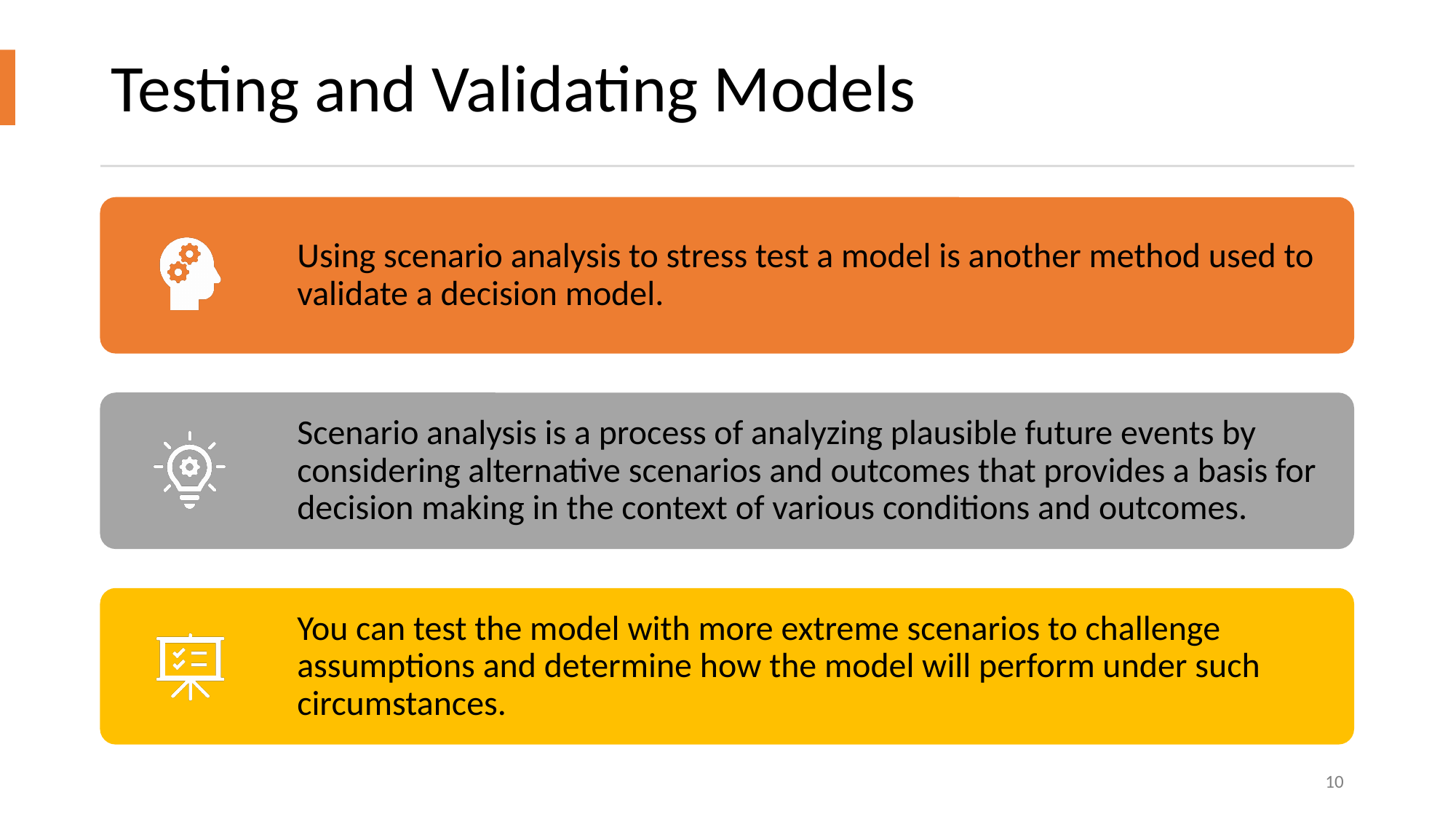

# Testing and Validating Models

Using scenario analysis to stress test a model is another method used to validate a decision model.
Scenario analysis is a process of analyzing plausible future events by considering alternative scenarios and outcomes that provides a basis for decision making in the context of various conditions and outcomes.
You can test the model with more extreme scenarios to challenge assumptions and determine how the model will perform under such circumstances.
10